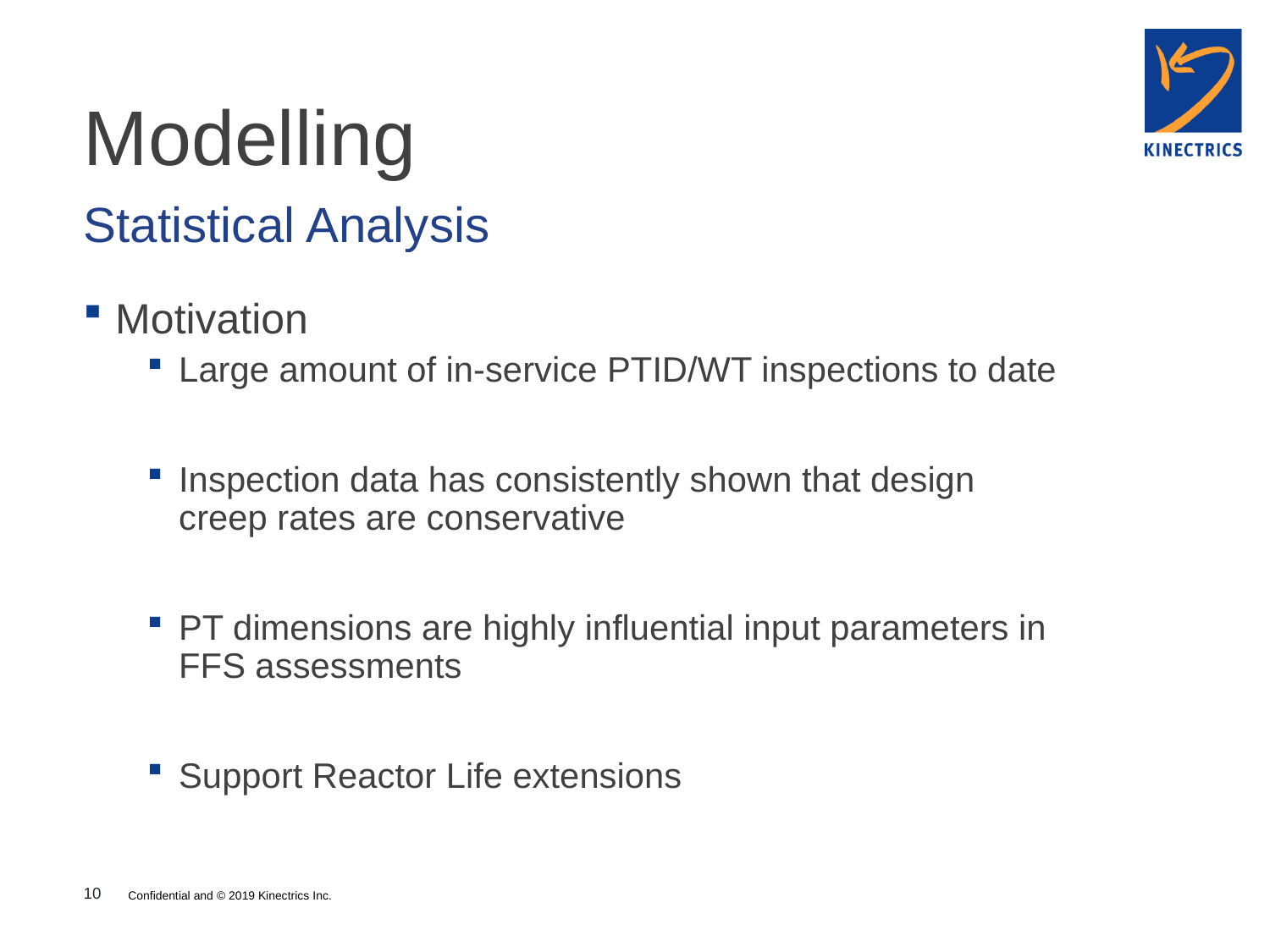

# Modelling
Statistical Analysis
Motivation
Large amount of in-service PTID/WT inspections to date

Inspection data has consistently shown that design creep rates are conservative

PT dimensions are highly influential input parameters in FFS assessments

Support Reactor Life extensions